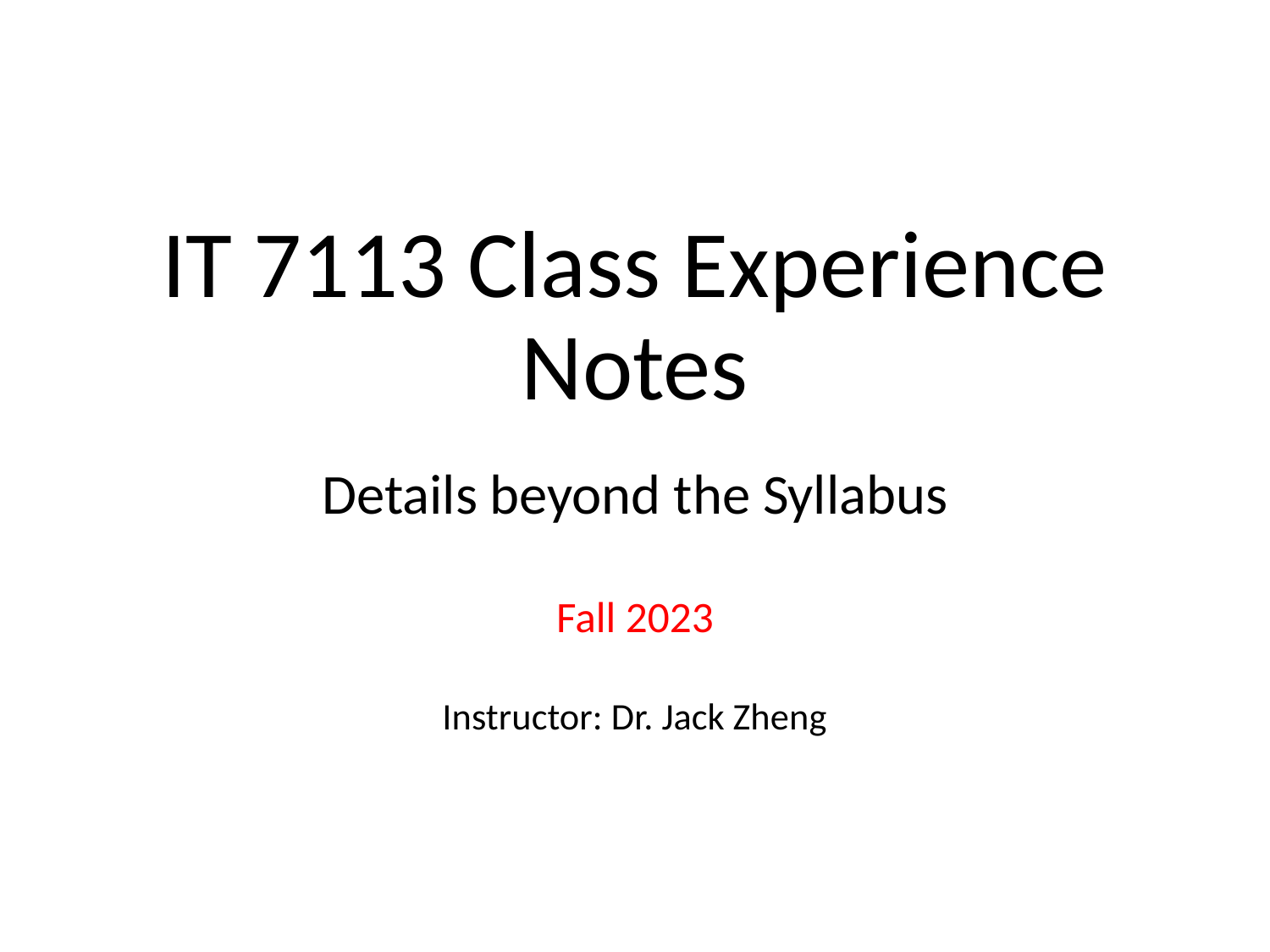

# IT 7113 Class Experience Notes
Details beyond the Syllabus
Fall 2023

Instructor: Dr. Jack Zheng